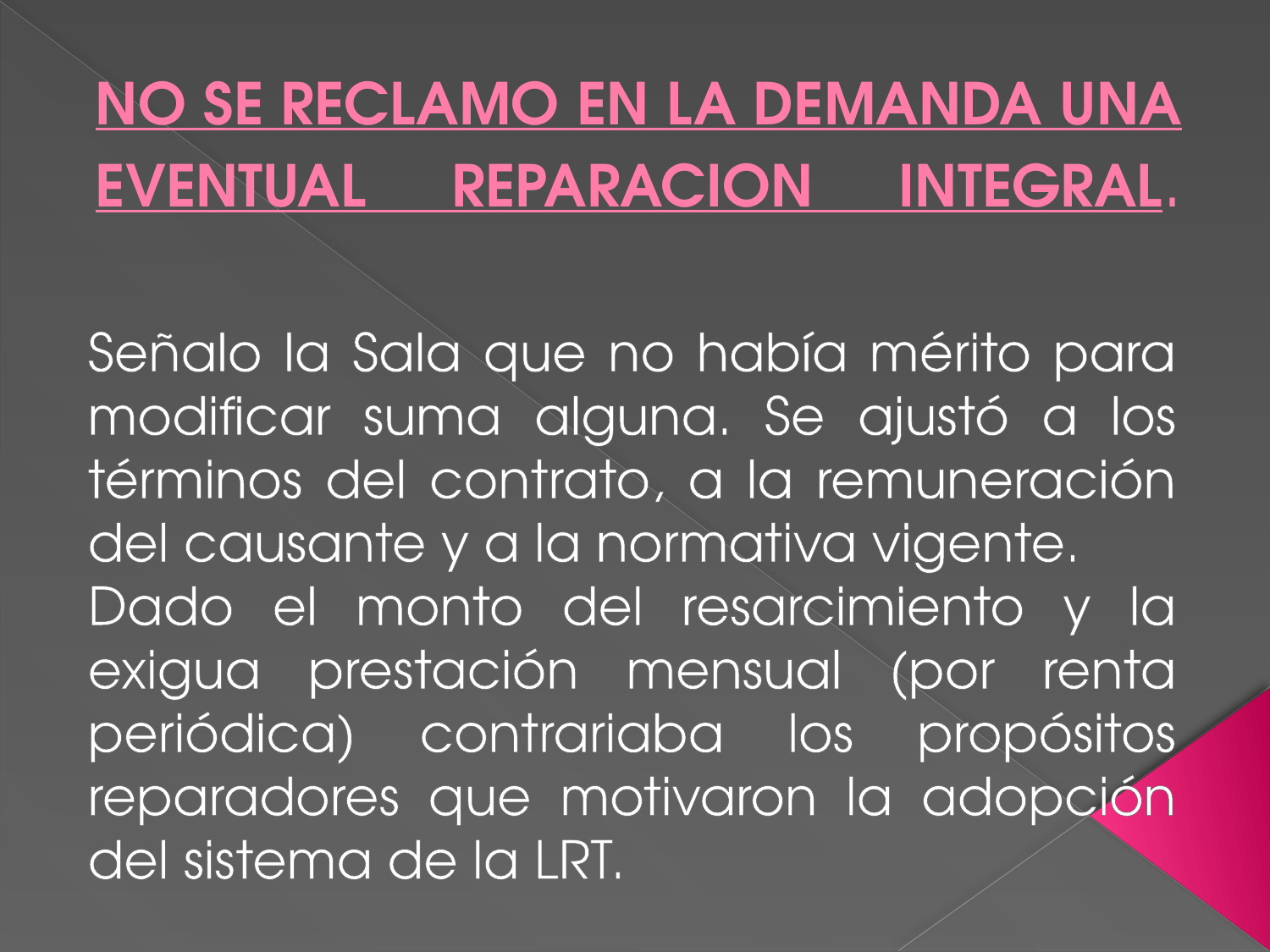

# NO SE RECLAMO EN LA DEMANDA UNA EVENTUAL REPARACION INTEGRAL.
Señalo la Sala que no había mérito para modificar suma alguna. Se ajustó a los términos del contrato, a la remuneración del causante y a la normativa vigente.
Dado el monto del resarcimiento y la exigua prestación mensual (por renta periódica) contrariaba los propósitos reparadores que motivaron la adopción del sistema de la LRT.